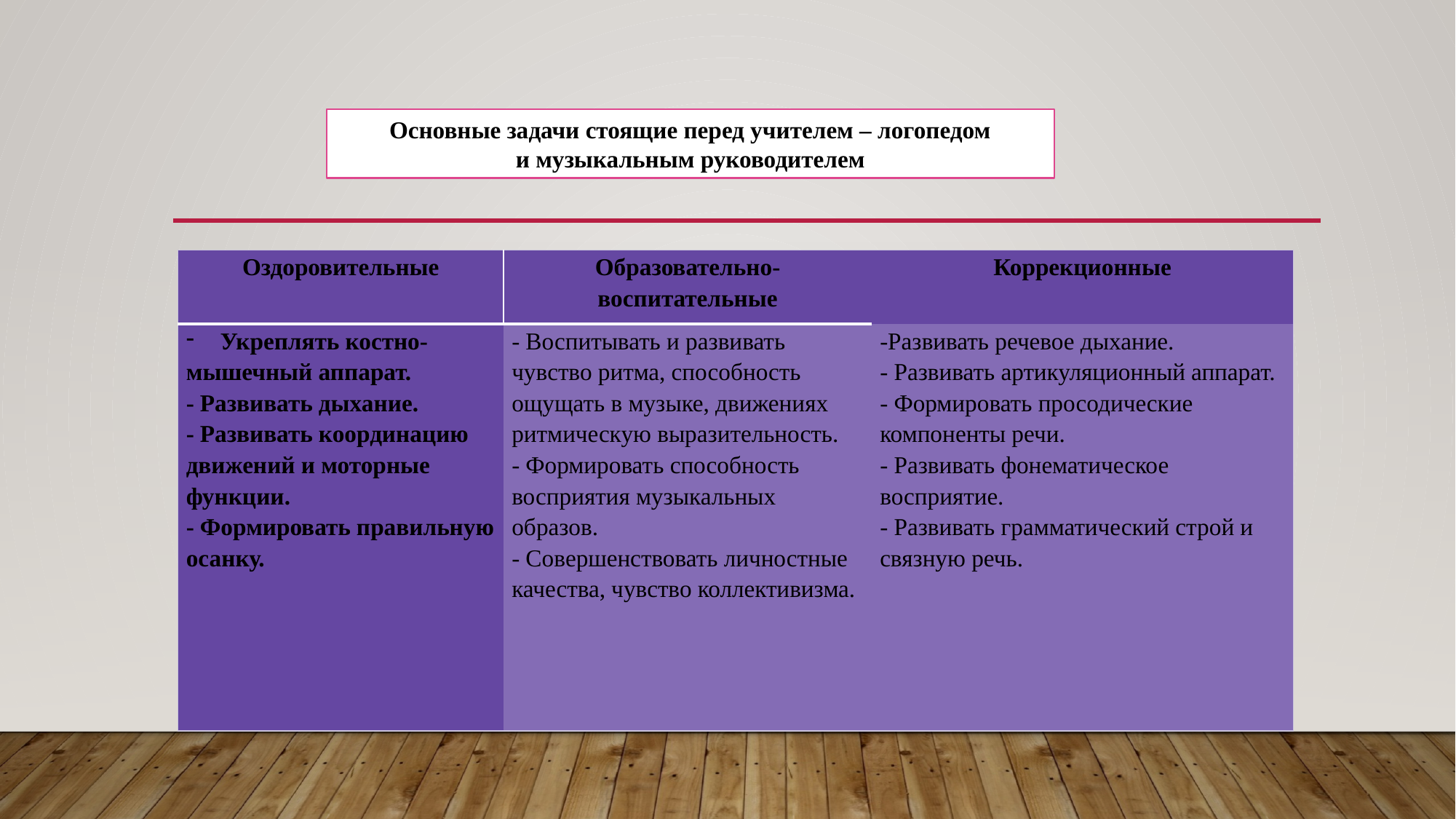

Основные задачи стоящие перед учителем – логопедом
и музыкальным руководителем
| Оздоровительные | Образовательно-воспитательные | Коррекционные |
| --- | --- | --- |
| Укреплять костно- мышечный аппарат. - Развивать дыхание. - Развивать координацию движений и моторные функции. - Формировать правильную осанку. | - Воспитывать и развивать чувство ритма, способность ощущать в музыке, движениях ритмическую выразительность. - Формировать способность восприятия музыкальных образов. - Совершенствовать личностные качества, чувство коллективизма. | -Развивать речевое дыхание. - Развивать артикуляционный аппарат. - Формировать просодические компоненты речи. - Развивать фонематическое восприятие. - Развивать грамматический строй и связную речь. |